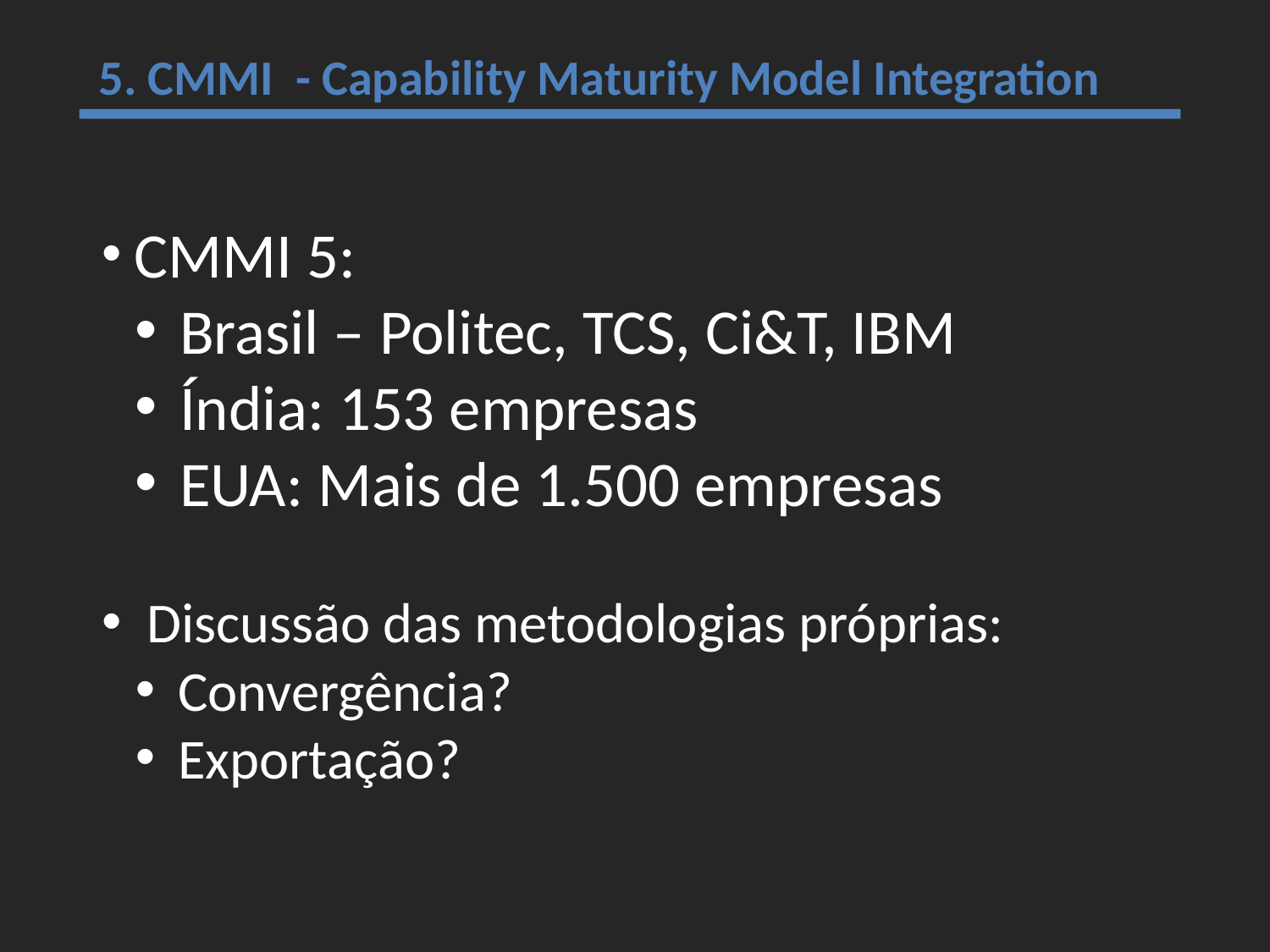

5. CMMI  - Capability Maturity Model Integration

 CMMI 5:
 Brasil – Politec, TCS, Ci&T, IBM
 Índia: 153 empresas
 EUA: Mais de 1.500 empresas

  Discussão das metodologias próprias:
 Convergência?
 Exportação?